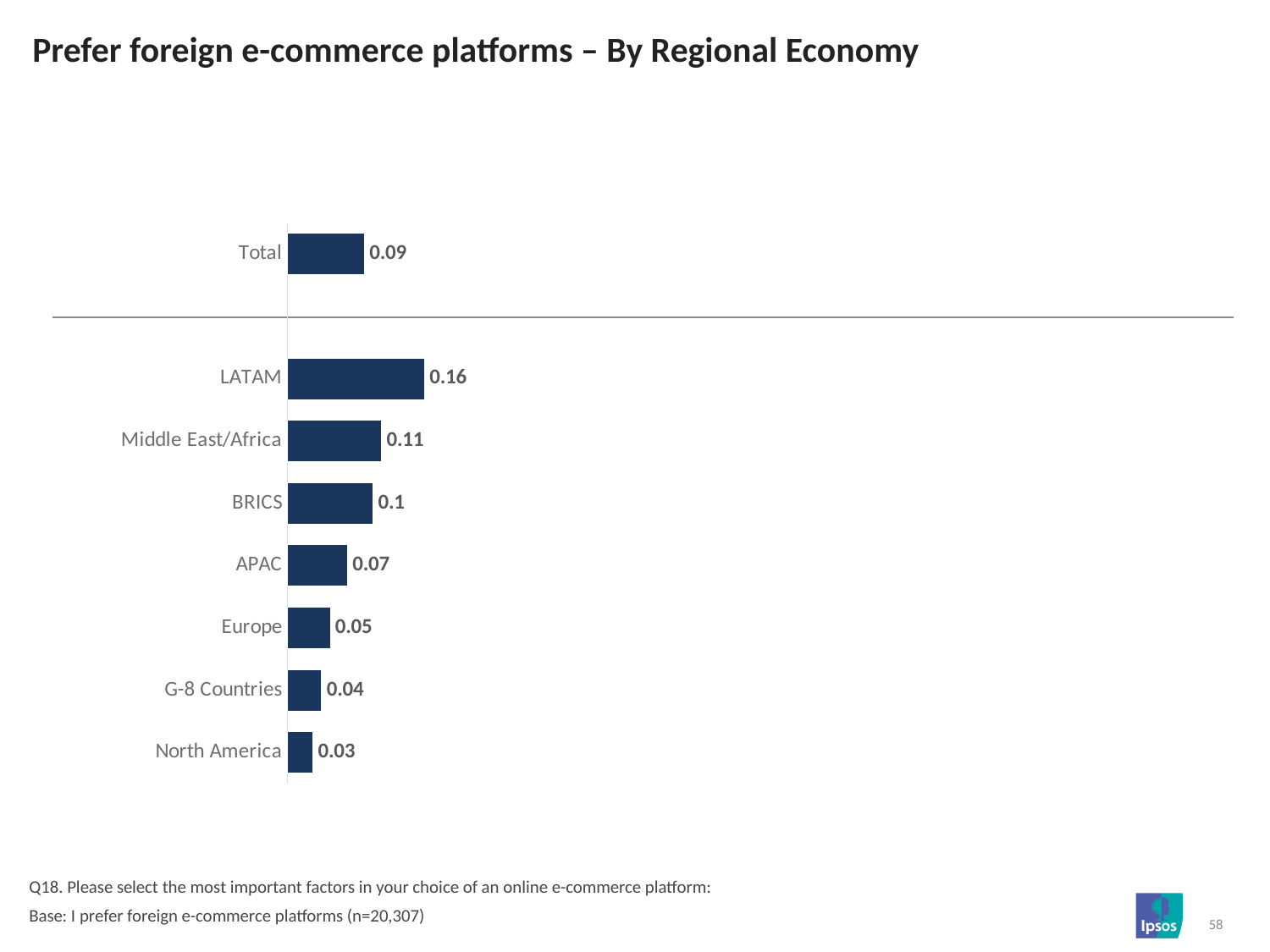

# Prefer foreign e-commerce platforms – By Regional Economy

### Chart

| Category | Column1 |
|---|---|
| Total | 0.09 |
|  | None |
| LATAM | 0.16 |
| Middle East/Africa | 0.11 |
| BRICS | 0.1 |
| APAC | 0.07 |
| Europe | 0.05 |
| G-8 Countries | 0.04 |
| North America | 0.03 |
Q18. Please select the most important factors in your choice of an online e-commerce platform:
Base: I prefer foreign e-commerce platforms (n=20,307)